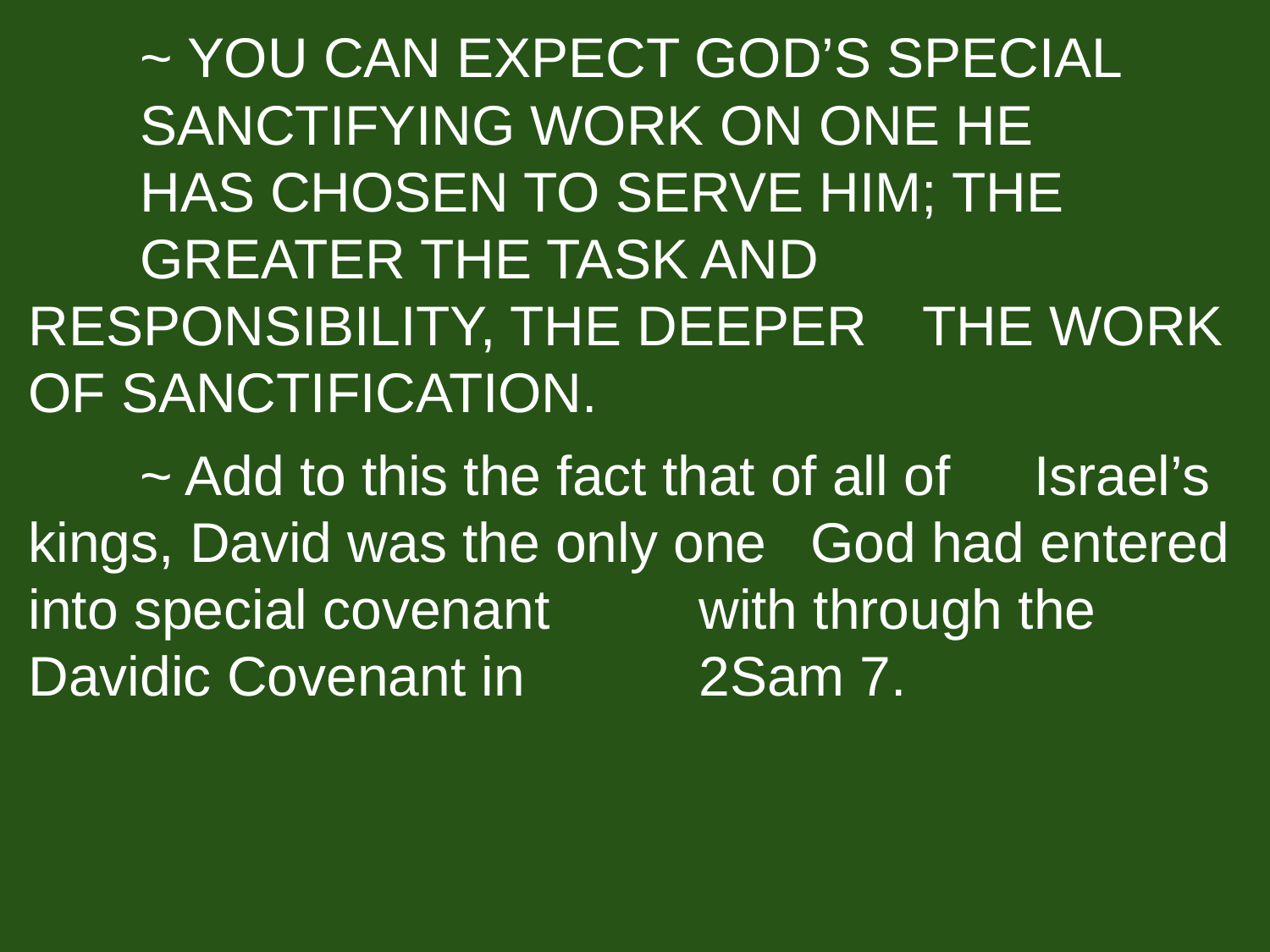

~ YOU CAN EXPECT GOD’S SPECIAL 					SANCTIFYING WORK ON ONE HE 					HAS CHOSEN TO SERVE HIM; THE 					GREATER THE TASK AND 							RESPONSIBILITY, THE DEEPER 						THE WORK OF SANCTIFICATION.
		~ Add to this the fact that of all of 					Israel’s kings, David was the only one 				God had entered into special covenant 				with through the Davidic Covenant in 				2Sam 7.